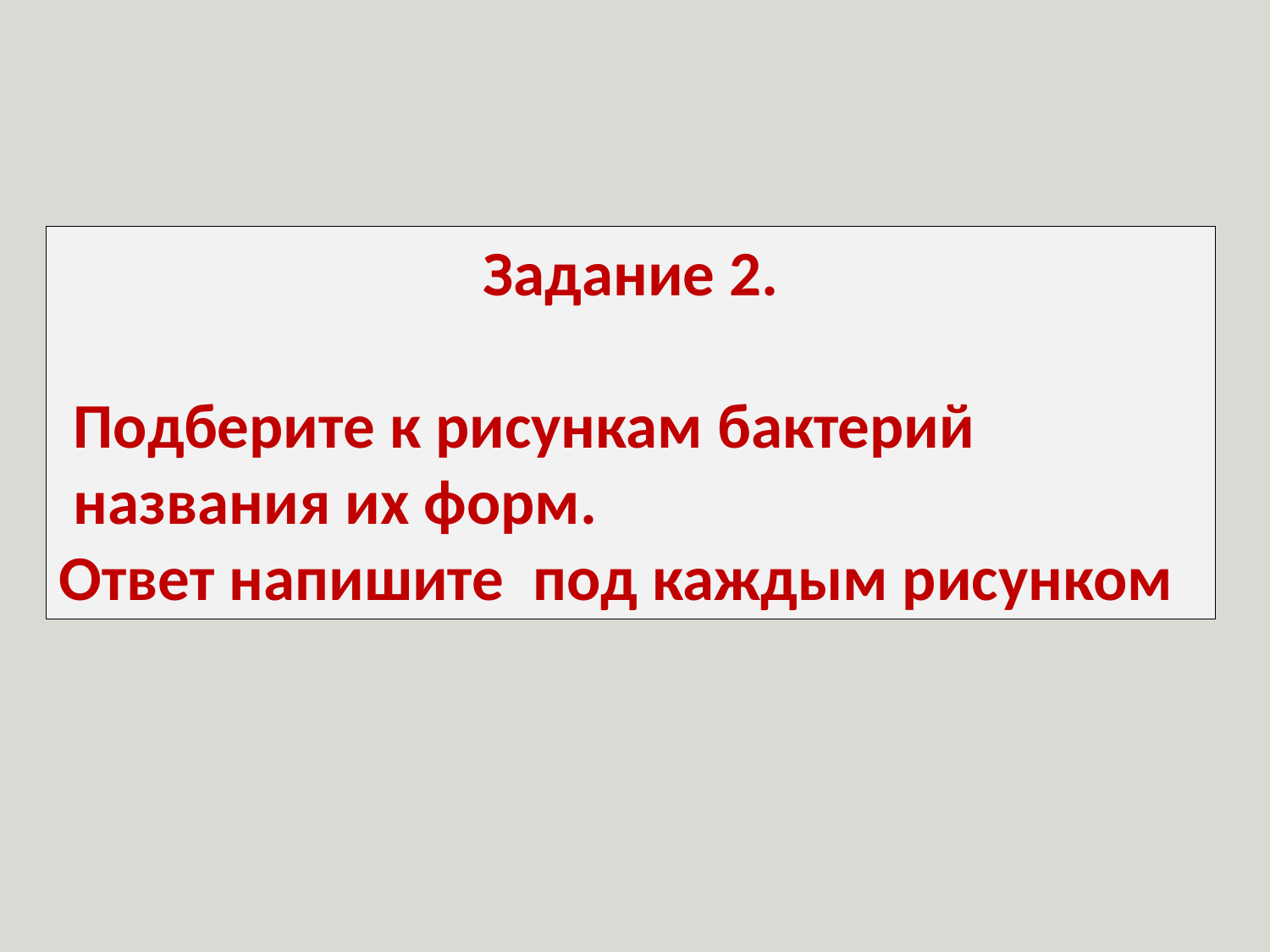

Задание 2.

 Подберите к рисункам бактерий
 названия их форм.
Ответ напишите  под каждым рисунком